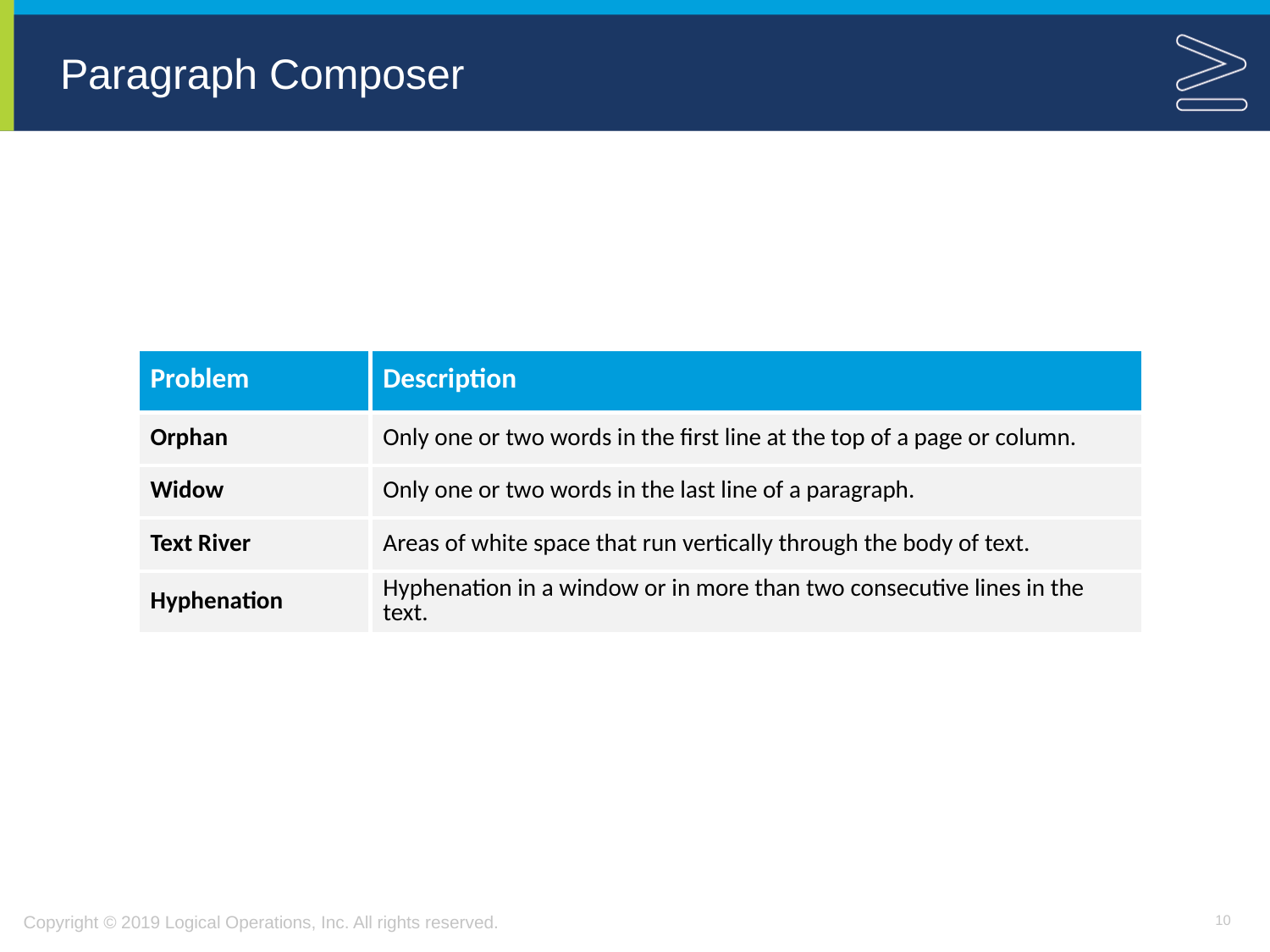

# Paragraph Composer
| Problem | Description |
| --- | --- |
| Orphan | Only one or two words in the first line at the top of a page or column. |
| Widow | Only one or two words in the last line of a paragraph. |
| Text River | Areas of white space that run vertically through the body of text. |
| Hyphenation | Hyphenation in a window or in more than two consecutive lines in the text. |
10